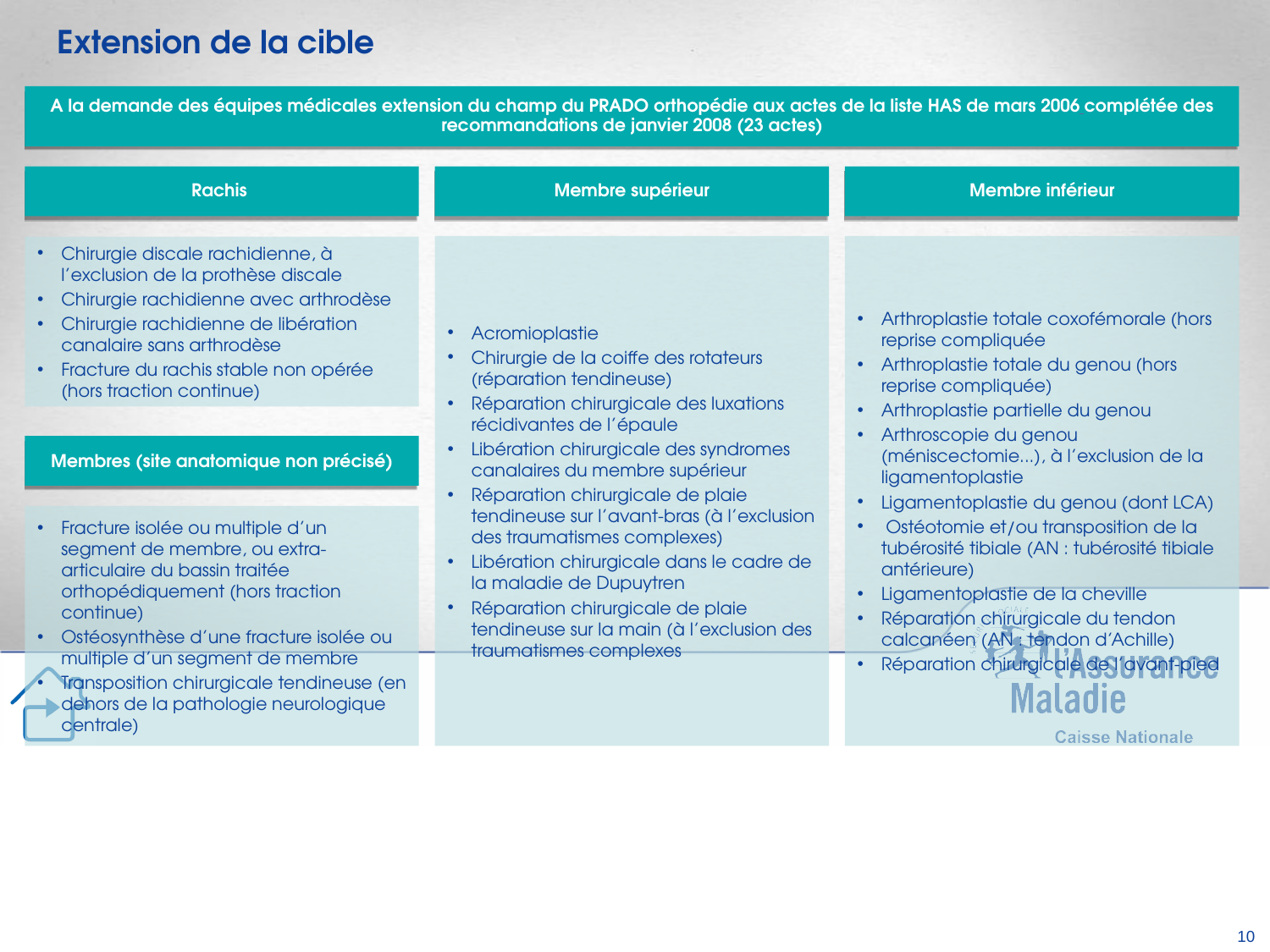

Extension de la cible
A la demande des équipes médicales extension du champ du PRADO orthopédie aux actes de la liste HAS de mars 2006 complétée des recommandations de janvier 2008 (23 actes)
Rachis
Membre supérieur
Membre inférieur
Acromioplastie
Chirurgie de la coiffe des rotateurs (réparation tendineuse)
Réparation chirurgicale des luxations récidivantes de l’épaule
Libération chirurgicale des syndromes canalaires du membre supérieur
Réparation chirurgicale de plaie tendineuse sur l’avant-bras (à l’exclusion des traumatismes complexes)
Libération chirurgicale dans le cadre de la maladie de Dupuytren
Réparation chirurgicale de plaie tendineuse sur la main (à l’exclusion des traumatismes complexes
Arthroplastie totale coxofémorale (hors reprise compliquée
Arthroplastie totale du genou (hors reprise compliquée)
Arthroplastie partielle du genou
Arthroscopie du genou (méniscectomie...), à l’exclusion de la ligamentoplastie
Ligamentoplastie du genou (dont LCA)
 Ostéotomie et/ou transposition de la tubérosité tibiale (AN : tubérosité tibiale antérieure)
Ligamentoplastie de la cheville
Réparation chirurgicale du tendon calcanéen (AN : tendon d’Achille)
Réparation chirurgicale de l’avant-pied
Chirurgie discale rachidienne, à l’exclusion de la prothèse discale
Chirurgie rachidienne avec arthrodèse
Chirurgie rachidienne de libération canalaire sans arthrodèse
Fracture du rachis stable non opérée (hors traction continue)

Membres (site anatomique non précisé)

Fracture isolée ou multiple d’un segment de membre, ou extra-articulaire du bassin traitée orthopédiquement (hors traction continue)
Ostéosynthèse d’une fracture isolée ou multiple d’un segment de membre
Transposition chirurgicale tendineuse (en dehors de la pathologie neurologique centrale)
10